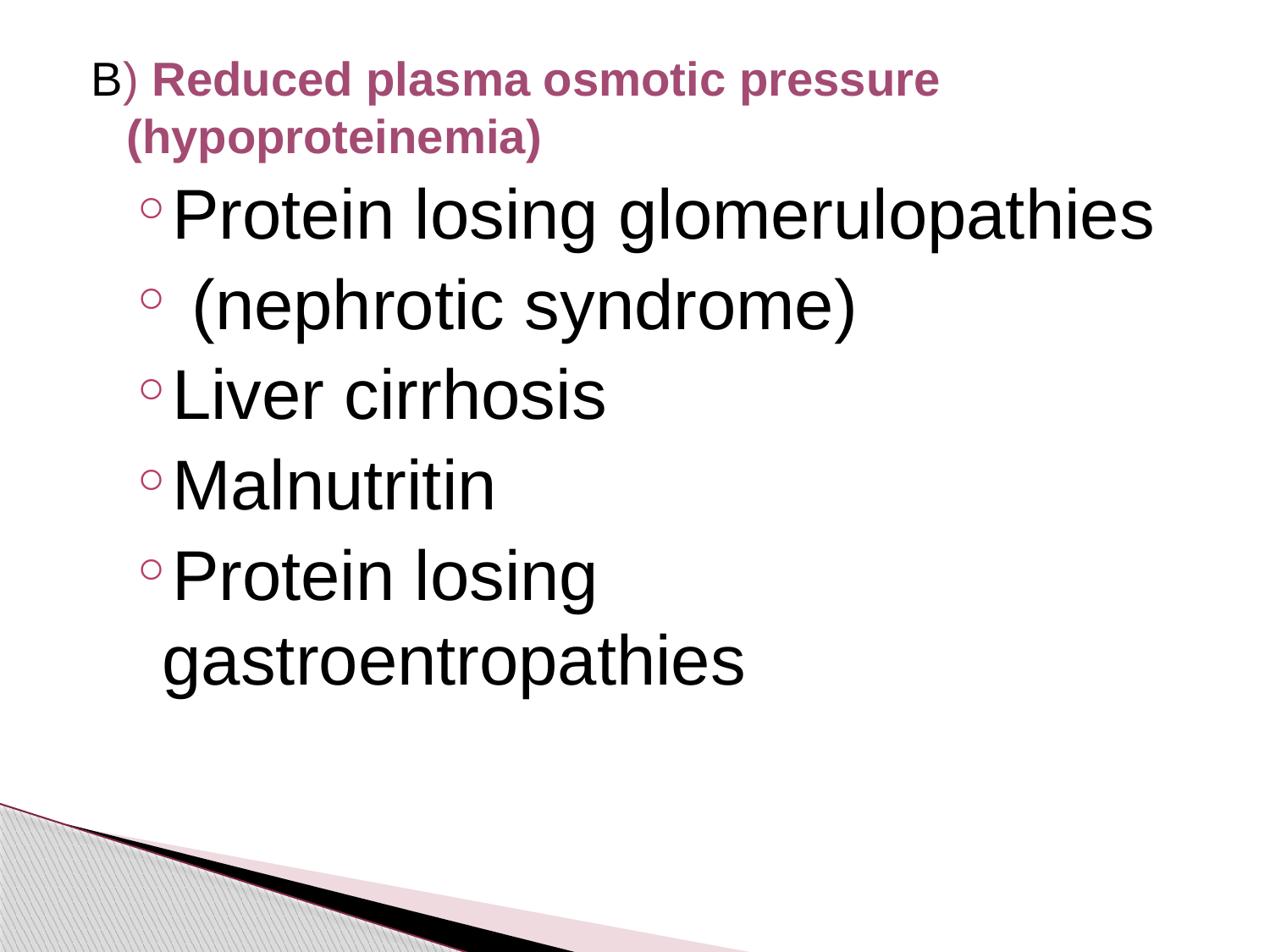

B) Reduced plasma osmotic pressure (hypoproteinemia)
Protein losing glomerulopathies
 (nephrotic syndrome)
Liver cirrhosis
Malnutritin
Protein losing gastroentropathies